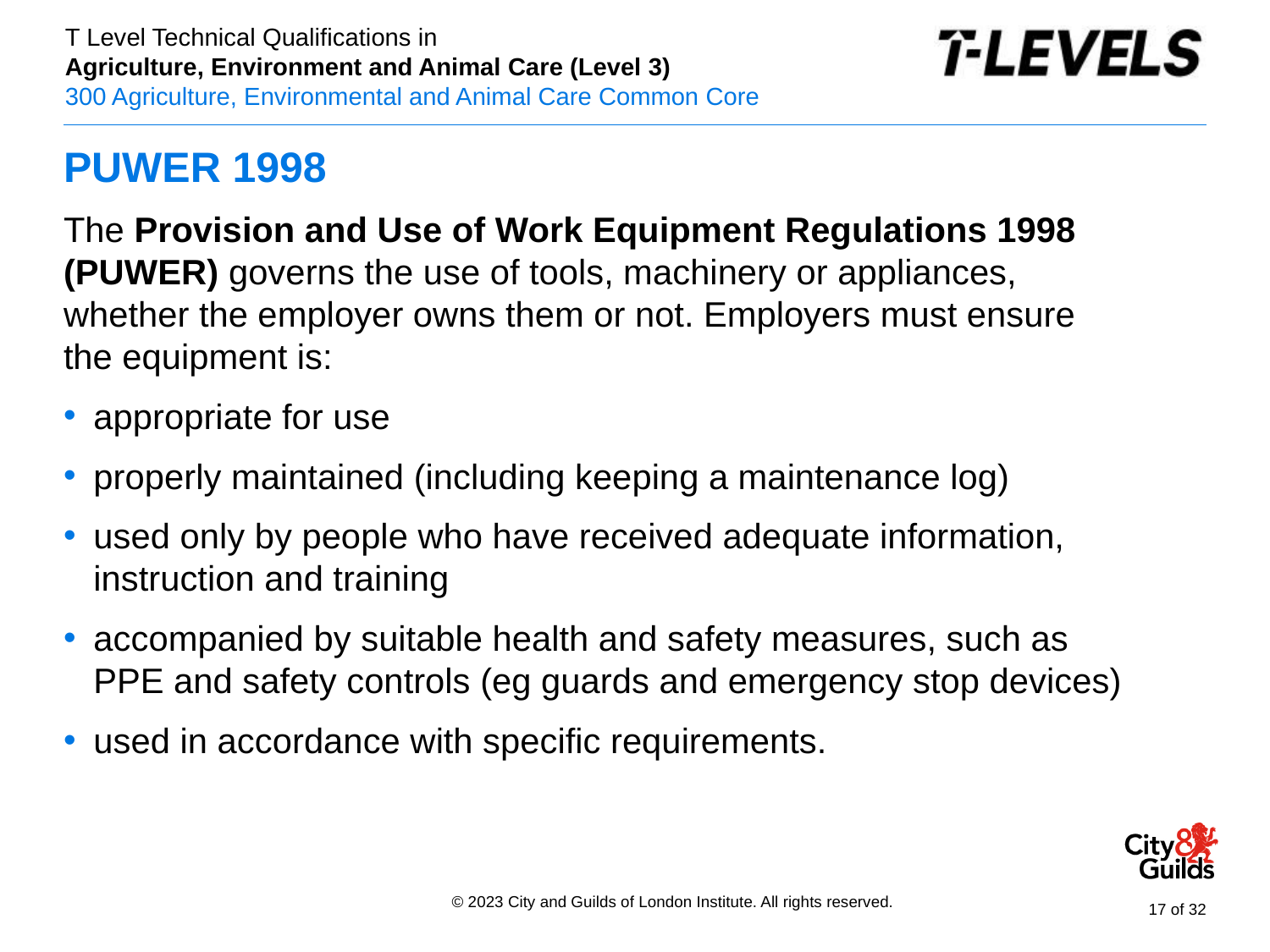

# PUWER 1998
The Provision and Use of Work Equipment Regulations 1998 (PUWER) governs the use of tools, machinery or appliances, whether the employer owns them or not. Employers must ensure the equipment is:
appropriate for use
properly maintained (including keeping a maintenance log)
used only by people who have received adequate information, instruction and training
accompanied by suitable health and safety measures, such as PPE and safety controls (eg guards and emergency stop devices)
used in accordance with specific requirements.